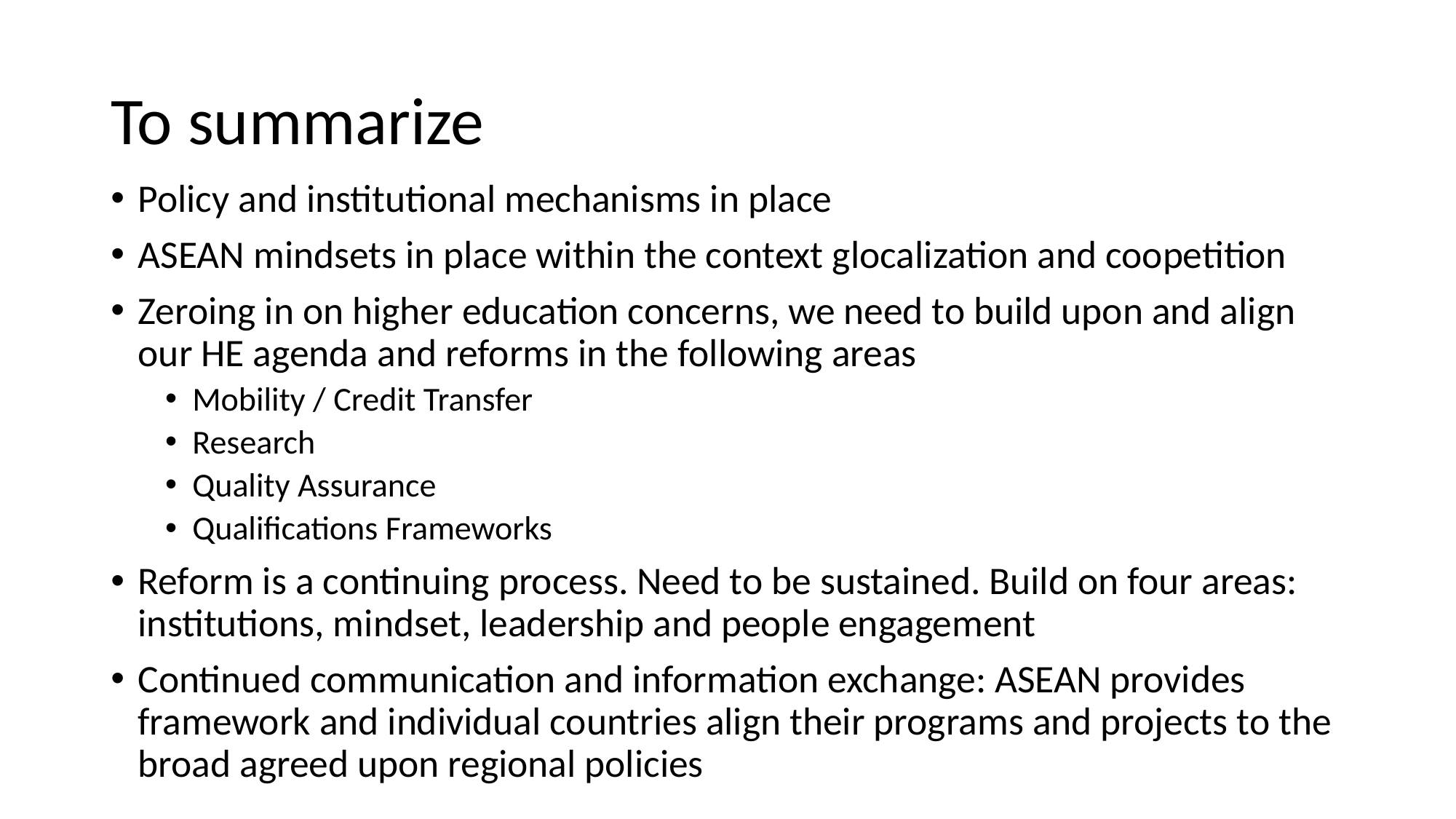

# To summarize
Policy and institutional mechanisms in place
ASEAN mindsets in place within the context glocalization and coopetition
Zeroing in on higher education concerns, we need to build upon and align our HE agenda and reforms in the following areas
Mobility / Credit Transfer
Research
Quality Assurance
Qualifications Frameworks
Reform is a continuing process. Need to be sustained. Build on four areas: institutions, mindset, leadership and people engagement
Continued communication and information exchange: ASEAN provides framework and individual countries align their programs and projects to the broad agreed upon regional policies